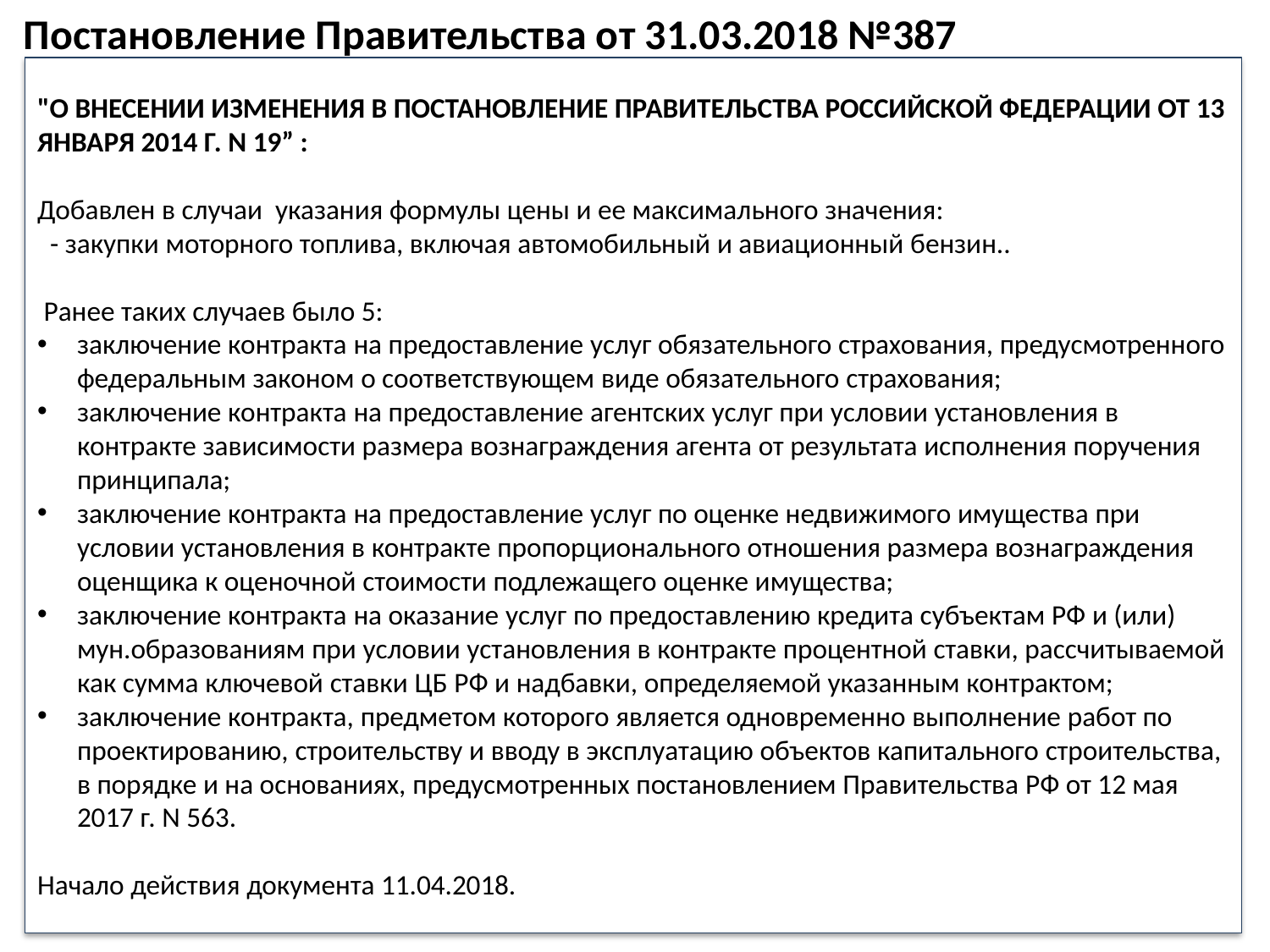

Постановление Правительства от 31.03.2018 №387

"О ВНЕСЕНИИ ИЗМЕНЕНИЯ В ПОСТАНОВЛЕНИЕ ПРАВИТЕЛЬСТВА РОССИЙСКОЙ ФЕДЕРАЦИИ ОТ 13 ЯНВАРЯ 2014 Г. N 19” :

Добавлен в случаи  указания формулы цены и ее максимального значения:
  - закупки моторного топлива, включая автомобильный и авиационный бензин..

 Ранее таких случаев было 5:
заключение контракта на предоставление услуг обязательного страхования, предусмотренного федеральным законом о соответствующем виде обязательного страхования;
заключение контракта на предоставление агентских услуг при условии установления в контракте зависимости размера вознаграждения агента от результата исполнения поручения принципала;
заключение контракта на предоставление услуг по оценке недвижимого имущества при условии установления в контракте пропорционального отношения размера вознаграждения оценщика к оценочной стоимости подлежащего оценке имущества;
заключение контракта на оказание услуг по предоставлению кредита субъектам РФ и (или) мун.образованиям при условии установления в контракте процентной ставки, рассчитываемой как сумма ключевой ставки ЦБ РФ и надбавки, определяемой указанным контрактом;
заключение контракта, предметом которого является одновременно выполнение работ по проектированию, строительству и вводу в эксплуатацию объектов капитального строительства, в порядке и на основаниях, предусмотренных постановлением Правительства РФ от 12 мая 2017 г. N 563.

Начало действия документа 11.04.2018.

36